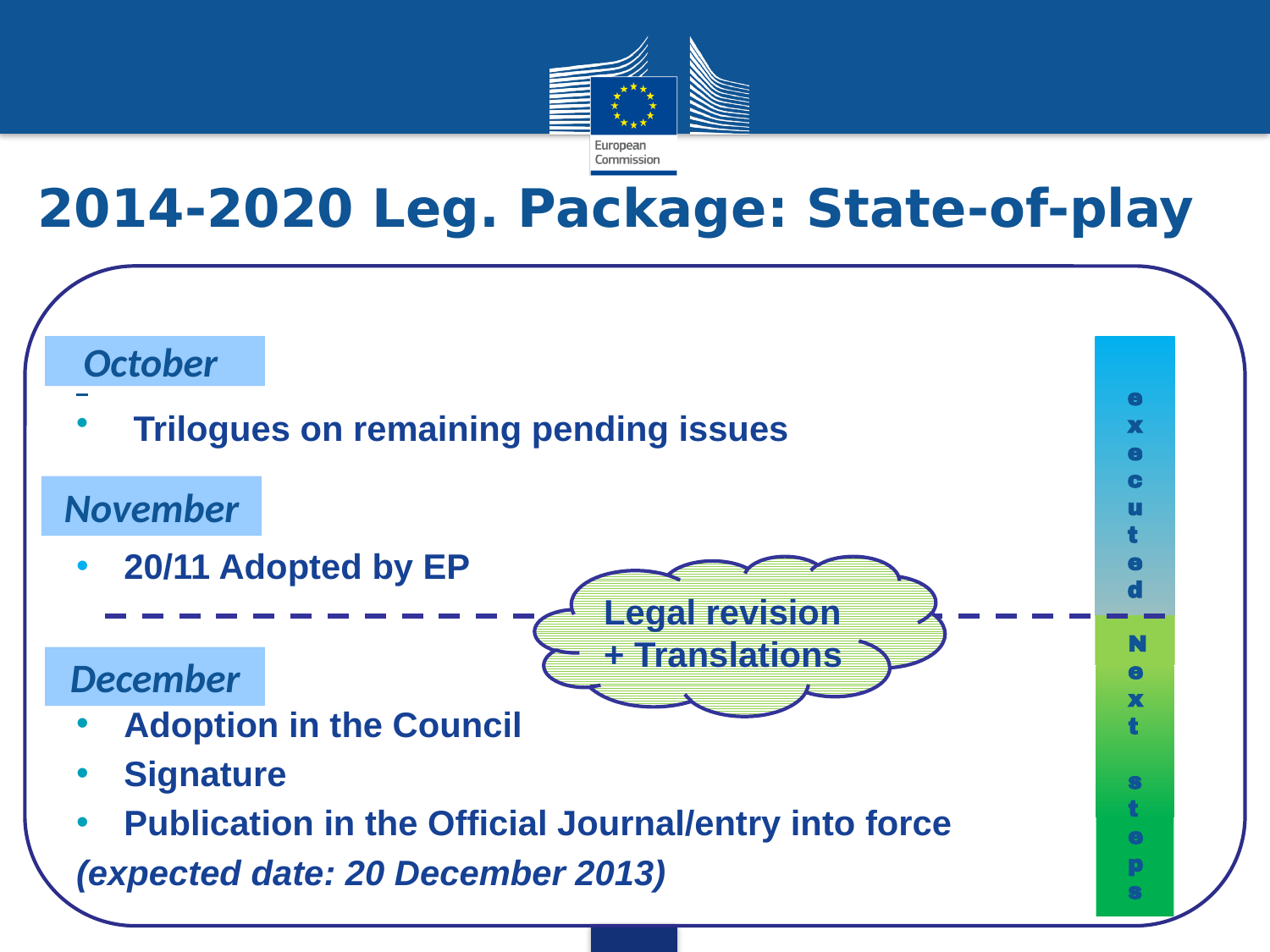

# 2014-2020 Leg. Package: State-of-play

October

 Trilogues on remaining pending issues

20/11 Adopted by EP

Adoption in the Council
Signature
Publication in the Official Journal/entry into force
(expected date: 20 December 2013)

executed
November
Legal revision + Translations

Next
 steps
December